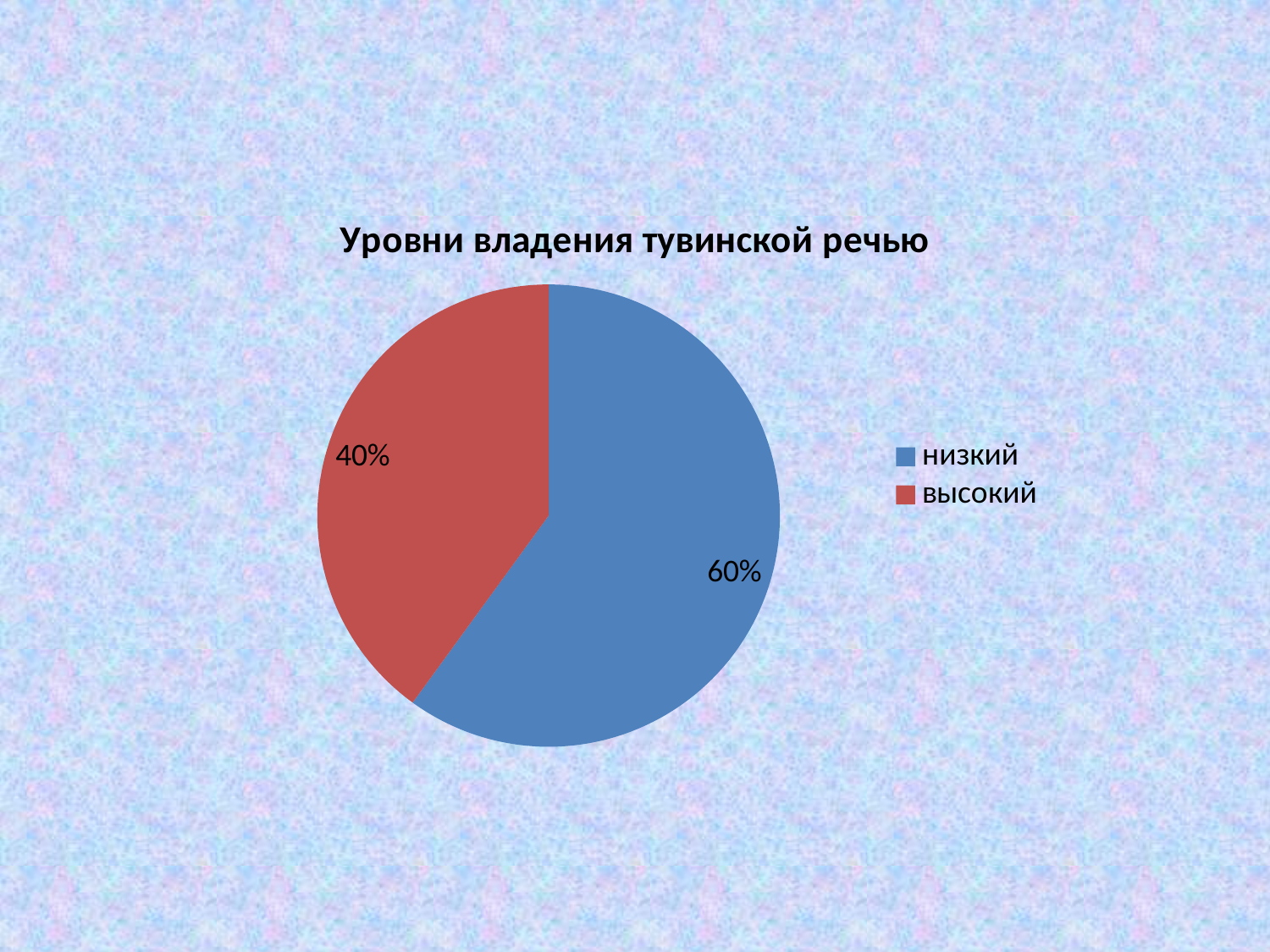

### Chart: Уровни владения тувинской речью

| Category | Продажи |
|---|---|
| низкий  | 0.6 |
| высокий | 0.4 |